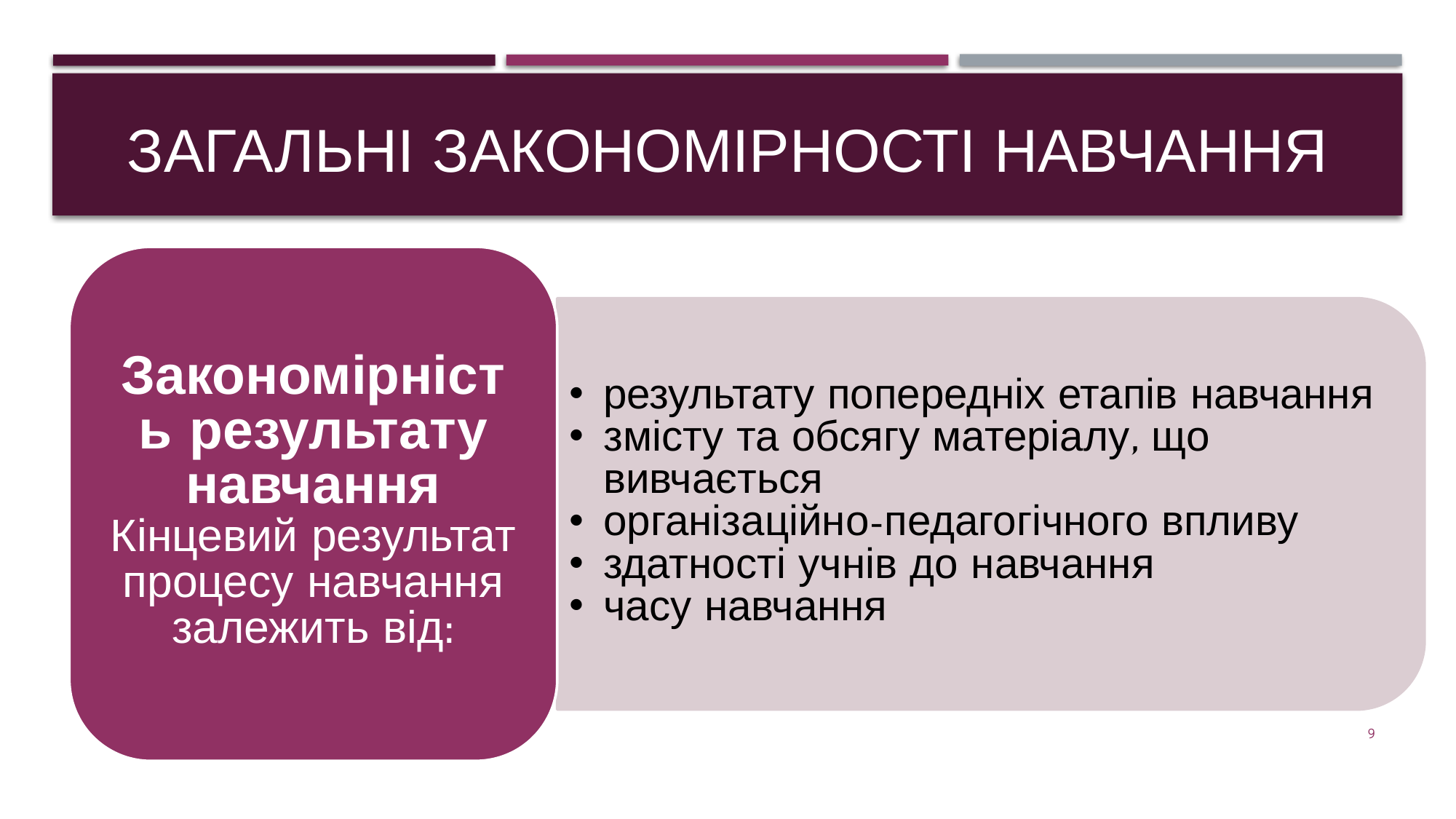

# Загальні закономірності навчання
Закономірність результату навчання
Кінцевий результат процесу навчання залежить від:
результату попередніх етапів навчання
змісту та обсягу матеріалу, що вивчається
організаційно-педагогічного впливу
здатності учнів до навчання
часу навчання
9